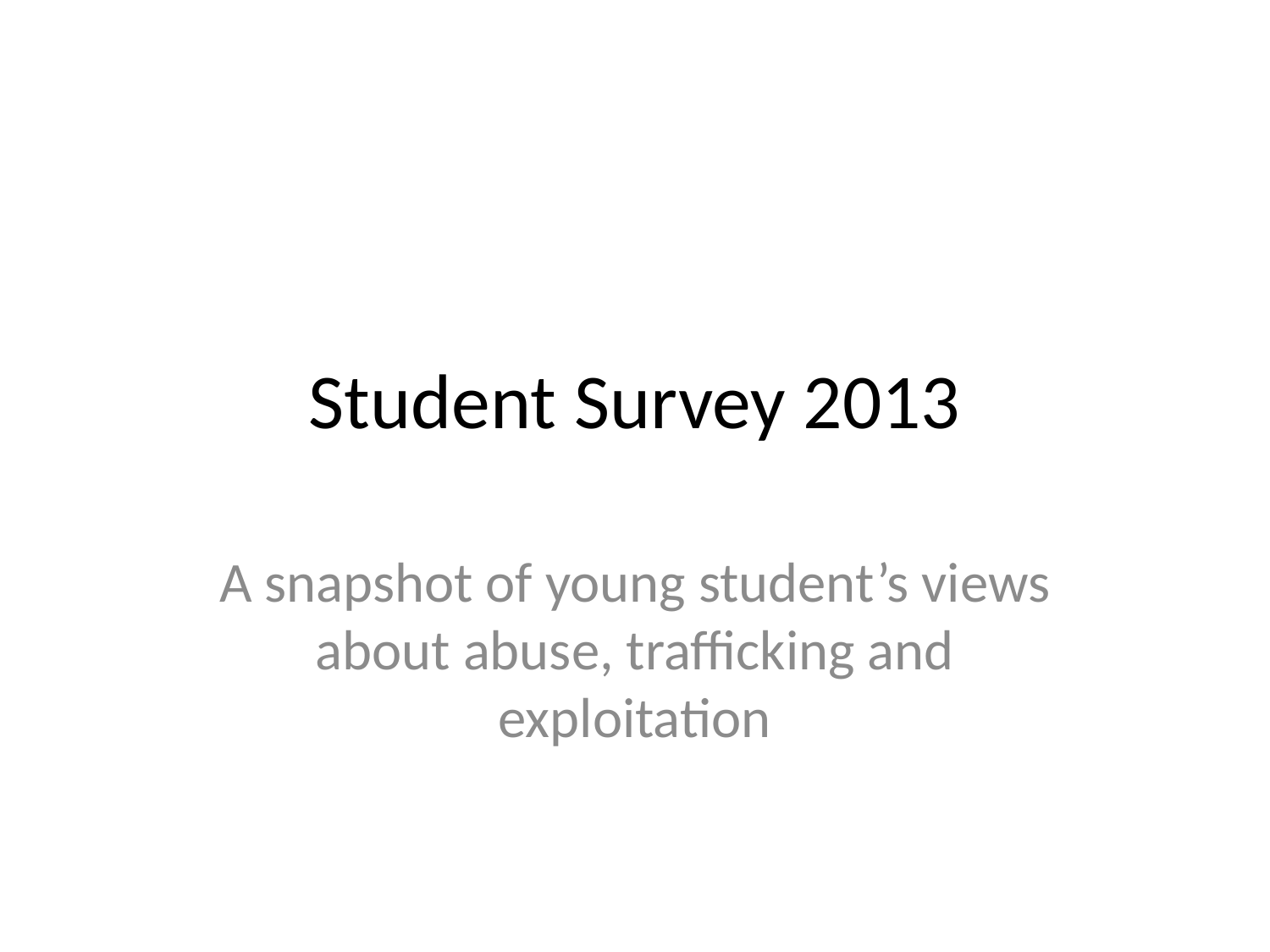

# Student Survey 2013
A snapshot of young student’s views about abuse, trafficking and exploitation